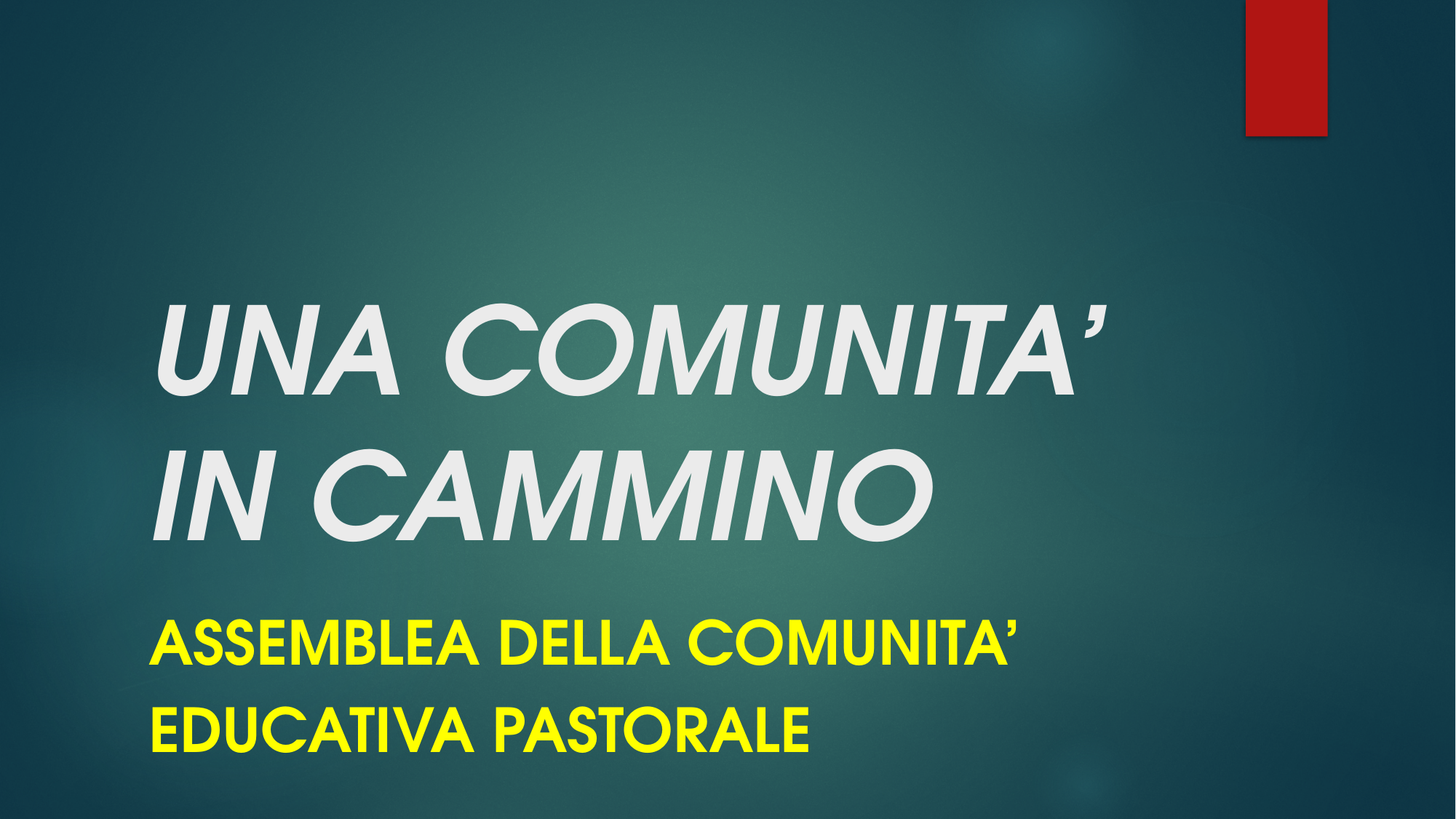

# UNA COMUNITA’ IN CAMMINO
ASSEMBLEA DELLA COMUNITA’
EDUCATIVA PASTORALE